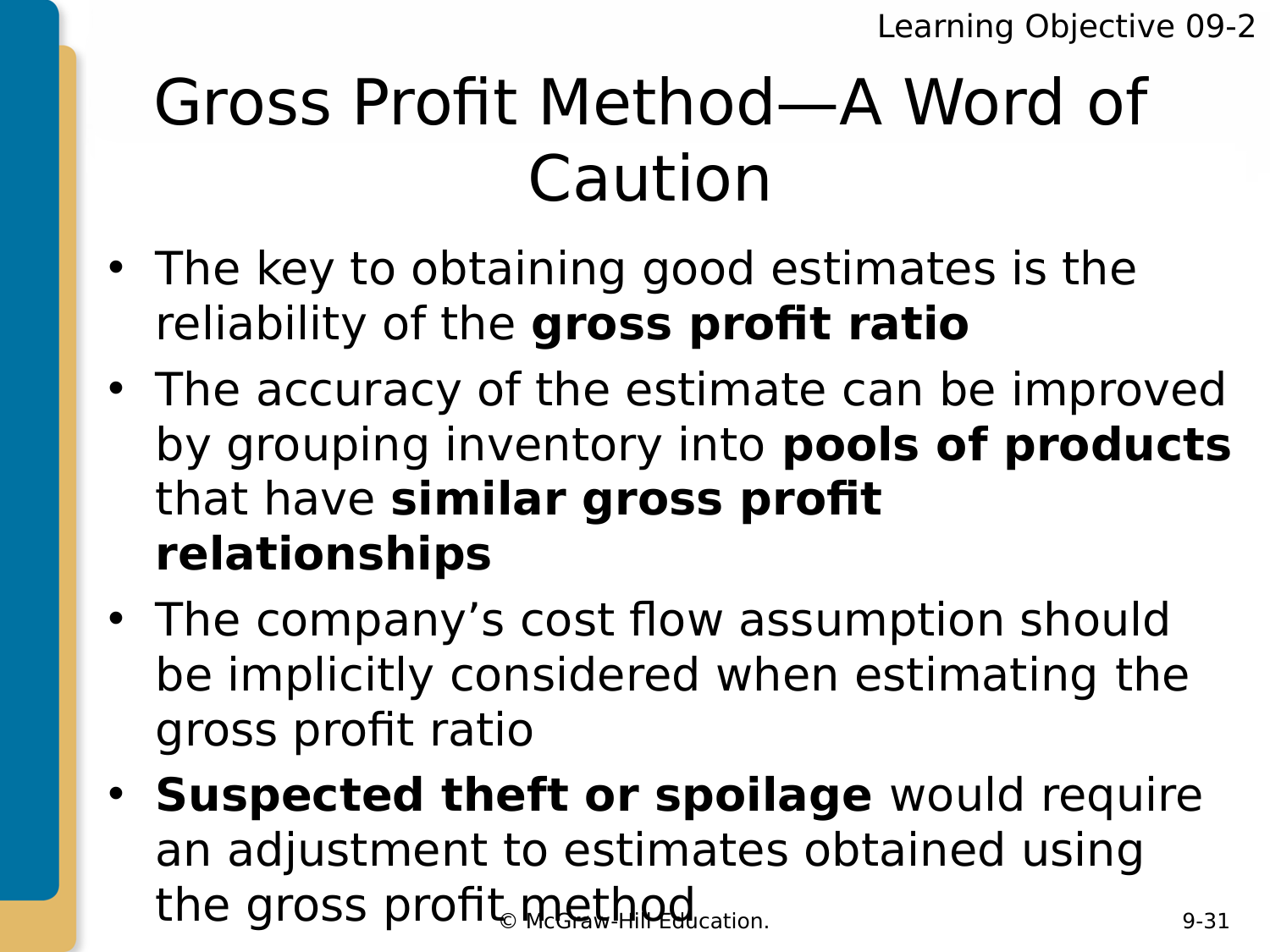

Learning Objective 09-2
# Gross Profit Method—A Word of Caution
The key to obtaining good estimates is the reliability of the gross profit ratio
The accuracy of the estimate can be improved by grouping inventory into pools of products that have similar gross profit relationships
The company’s cost flow assumption should be implicitly considered when estimating the gross profit ratio
Suspected theft or spoilage would require an adjustment to estimates obtained using the gross profit method